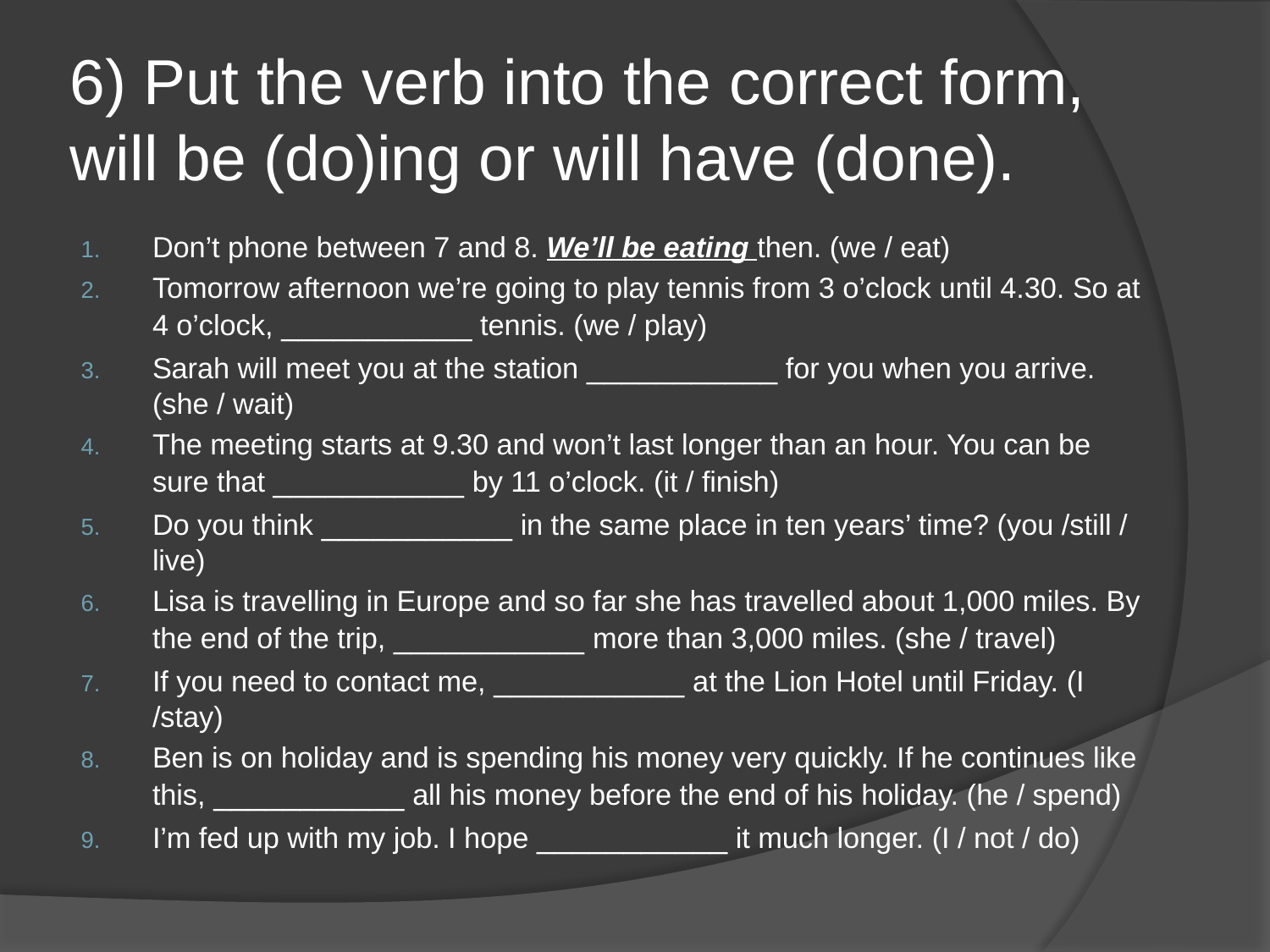

# 6) Put the verb into the correct form, will be (do)ing or will have (done).
Don’t phone between 7 and 8. We’ll be eating then. (we / eat)
Tomorrow afternoon we’re going to play tennis from 3 o’clock until 4.30. So at 4 o’clock, ___________ tennis. (we / play)
Sarah will meet you at the station ___________ for you when you arrive.(she / wait)
The meeting starts at 9.30 and won’t last longer than an hour. You can be sure that ___________ by 11 o’clock. (it / finish)
Do you think ___________ in the same place in ten years’ time? (you /still / live)
Lisa is travelling in Europe and so far she has travelled about 1,000 miles. By the end of the trip, ___________ more than 3,000 miles. (she / travel)
If you need to contact me, ___________ at the Lion Hotel until Friday. (I /stay)
Ben is on holiday and is spending his money very quickly. If he continues like this, ___________ all his money before the end of his holiday. (he / spend)
I’m fed up with my job. I hope ___________ it much longer. (I / not / do)